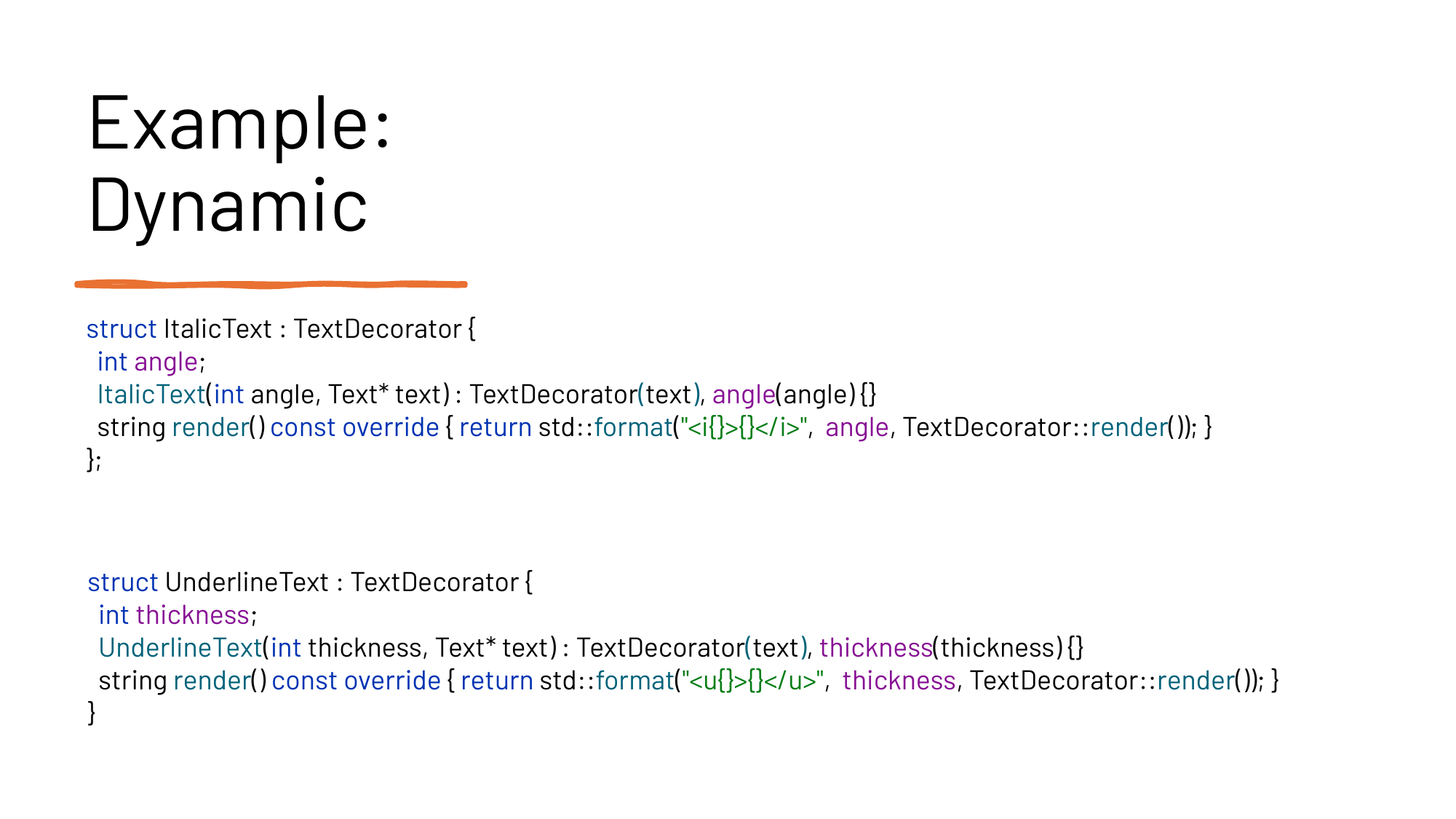

# Example: Dynamic

struct ItalicText : TextDecorator {
  int angle;
  ItalicText(int angle, Text* text) : TextDecorator(text), angle(angle) {}
  string render() const override { return std::format("<i{}>{}</i>",  angle, TextDecorator::render()); }
};
struct UnderlineText : TextDecorator {
  int thickness;
  UnderlineText(int thickness, Text* text) : TextDecorator(text), thickness(thickness) {}
  string render() const override { return std::format("<u{}>{}</u>",  thickness, TextDecorator::render()); }
}